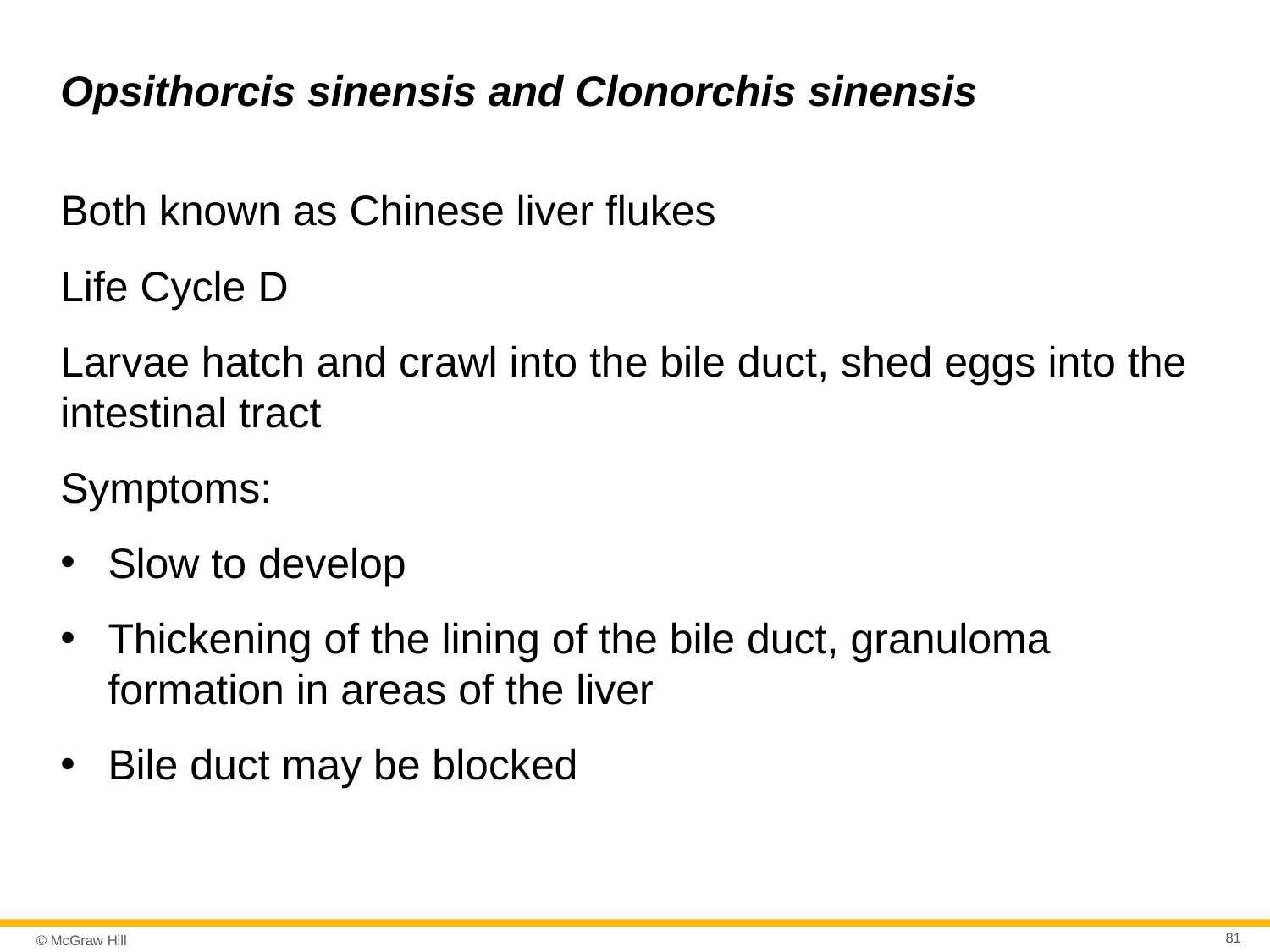

# Opsithorcis sinensis and Clonorchis sinensis
Both known as Chinese liver flukes
Life Cycle D
Larvae hatch and crawl into the bile duct, shed eggs into the intestinal tract
Symptoms:
Slow to develop
Thickening of the lining of the bile duct, granuloma formation in areas of the liver
Bile duct may be blocked